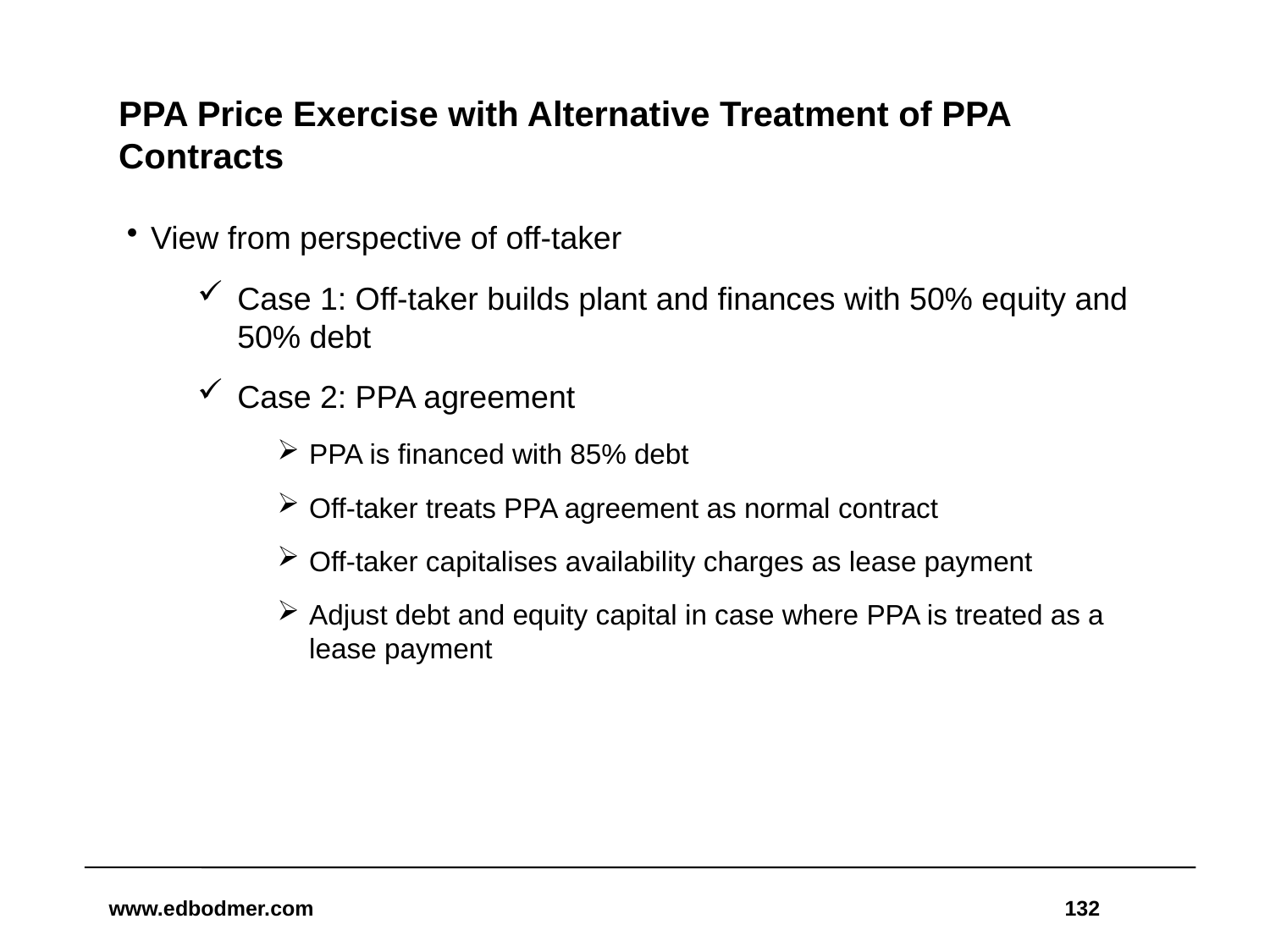

# PPA Price Exercise with Alternative Treatment of PPA Contracts
View from perspective of off-taker
Case 1: Off-taker builds plant and finances with 50% equity and 50% debt
Case 2: PPA agreement
PPA is financed with 85% debt
Off-taker treats PPA agreement as normal contract
Off-taker capitalises availability charges as lease payment
Adjust debt and equity capital in case where PPA is treated as a lease payment